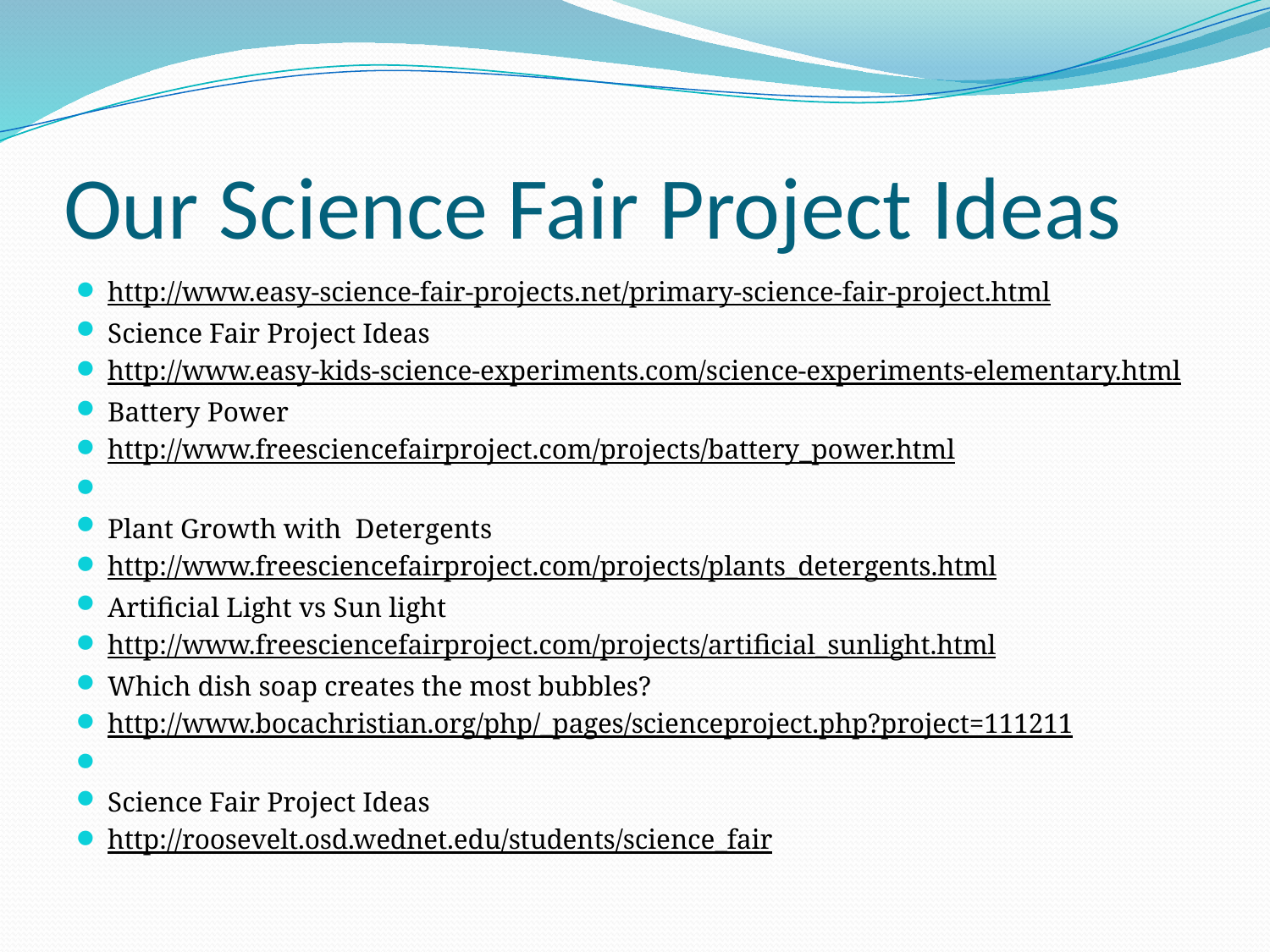

# Our Science Fair Project Ideas
http://www.easy-science-fair-projects.net/primary-science-fair-project.html
Science Fair Project Ideas
http://www.easy-kids-science-experiments.com/science-experiments-elementary.html
Battery Power
http://www.freesciencefairproject.com/projects/battery_power.html

Plant Growth with  Detergents
http://www.freesciencefairproject.com/projects/plants_detergents.html
Artificial Light vs Sun light
http://www.freesciencefairproject.com/projects/artificial_sunlight.html
Which dish soap creates the most bubbles?
http://www.bocachristian.org/php/_pages/scienceproject.php?project=111211

Science Fair Project Ideas
http://roosevelt.osd.wednet.edu/students/science_fair